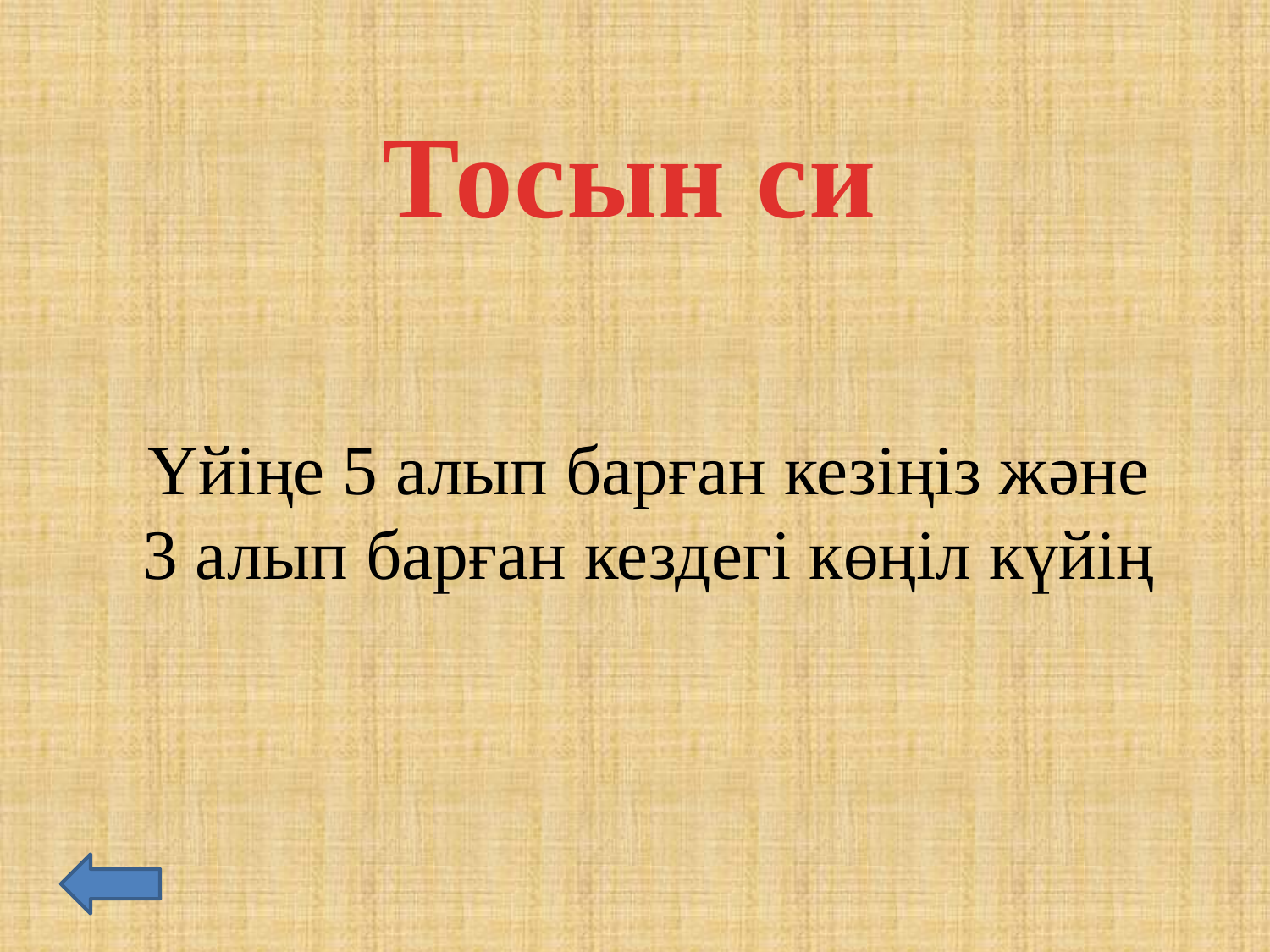

Тосын си
Үйіңе 5 алып барған кезіңіз және 3 алып барған кездегі көңіл күйің